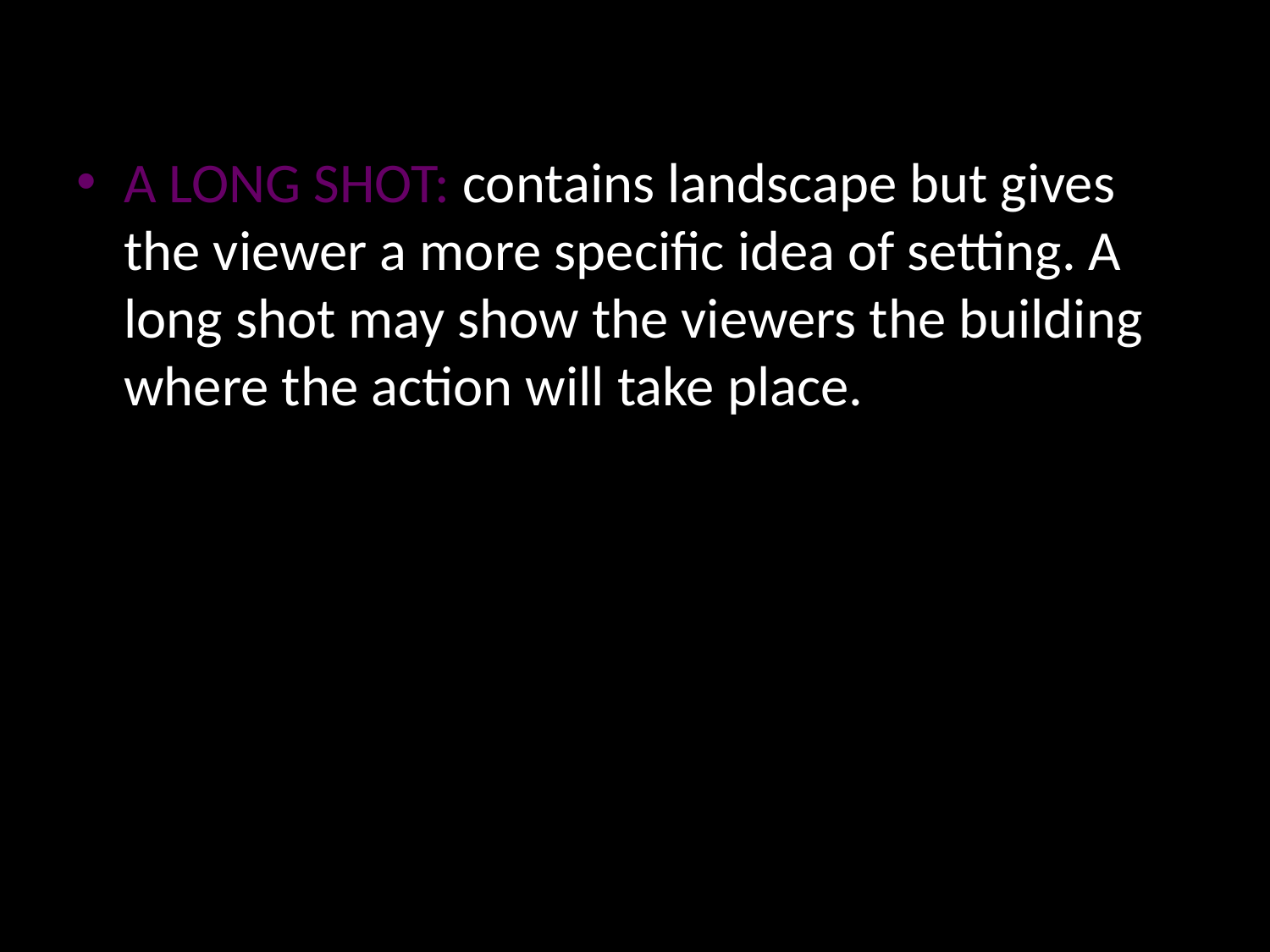

A LONG SHOT: contains landscape but gives the viewer a more specific idea of setting. A long shot may show the viewers the building where the action will take place.